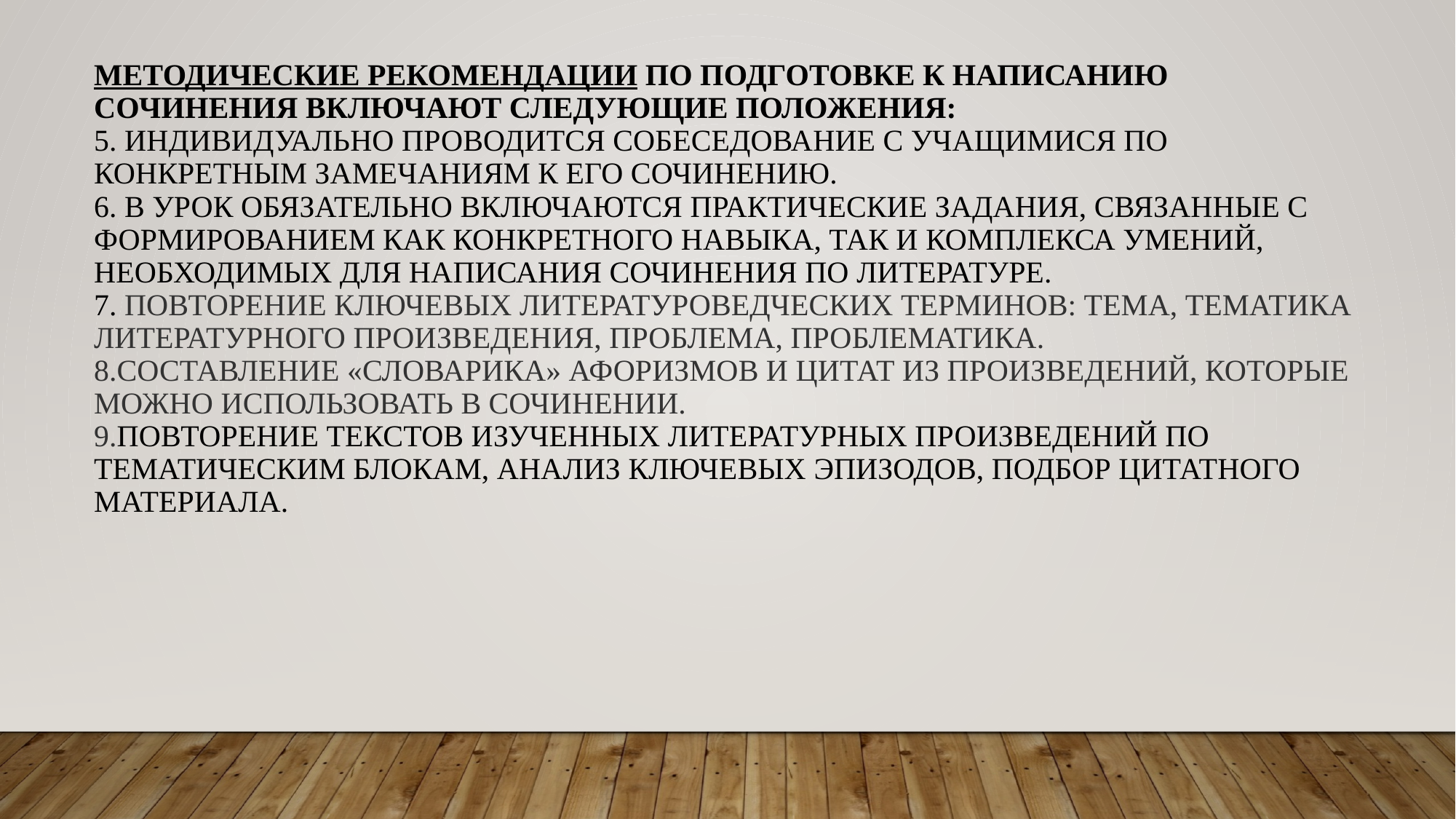

Методические рекомендации по подготовке к написанию сочинения включают следующие положения:
5. Индивидуально проводится собеседование с учащимися по конкретным замечаниям к его сочинению.
6. В урок обязательно включаются практические задания, связанные с формированием как конкретного навыка, так и комплекса умений, необходимых для написания сочинения по литературе.
7. Повторение ключевых литературоведческих терминов: тема, тематика литературного произведения, проблема, проблематика.
8.Составление «словарика» афоризмов и цитат из произведений, которые можно использовать в сочинении.
9.Повторение текстов изученных литературных произведений по тематическим блокам, анализ ключевых эпизодов, подбор цитатного материала.